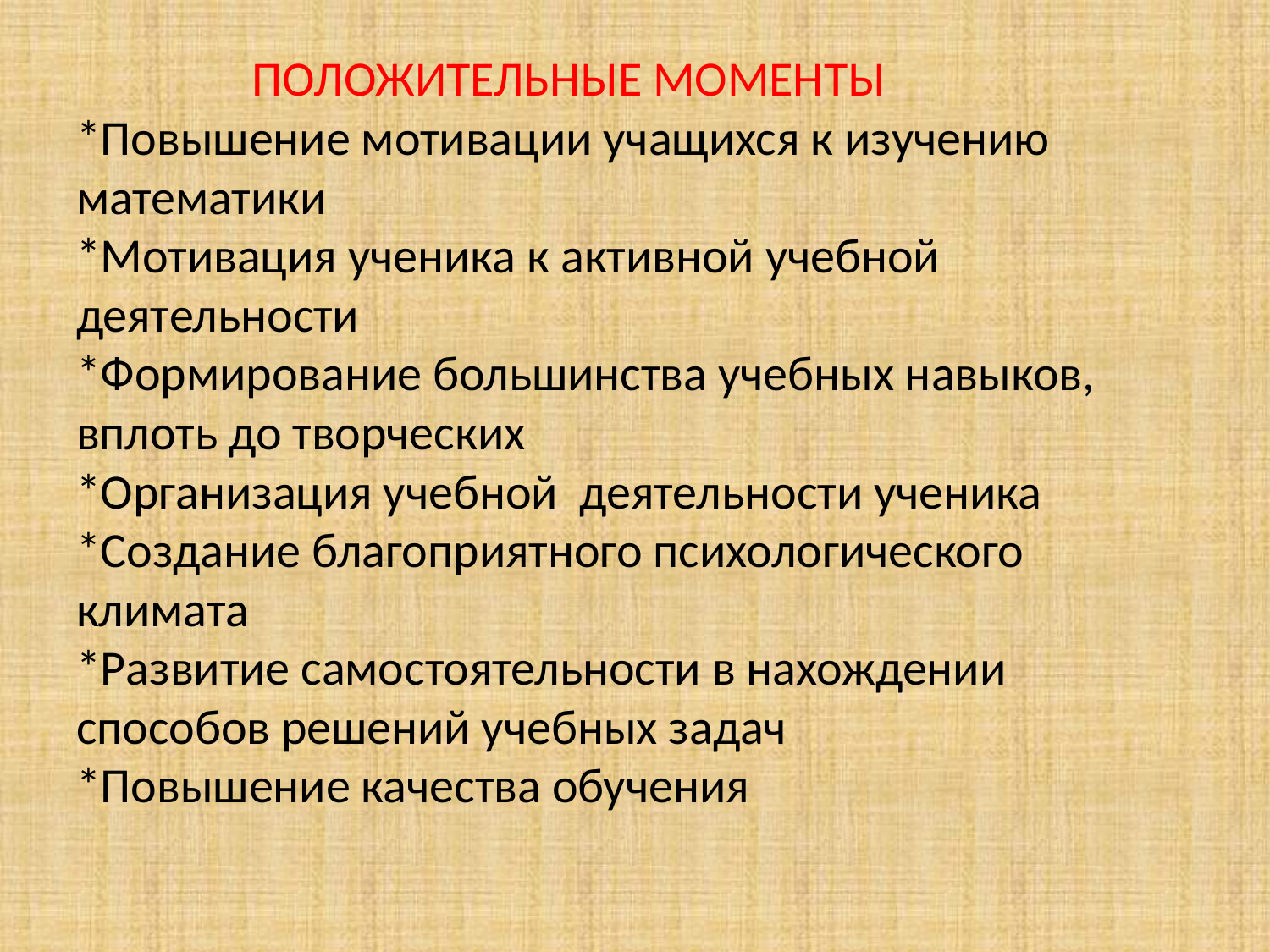

# ПОЛОЖИТЕЛЬНЫЕ МОМЕНТЫ *Повышение мотивации учащихся к изучению математики *Мотивация ученика к активной учебной деятельности *Формирование большинства учебных навыков, вплоть до творческих *Организация учебной  деятельности ученика *Создание благоприятного психологического климата *Развитие самостоятельности в нахождении способов решений учебных задач *Повышение качества обучения